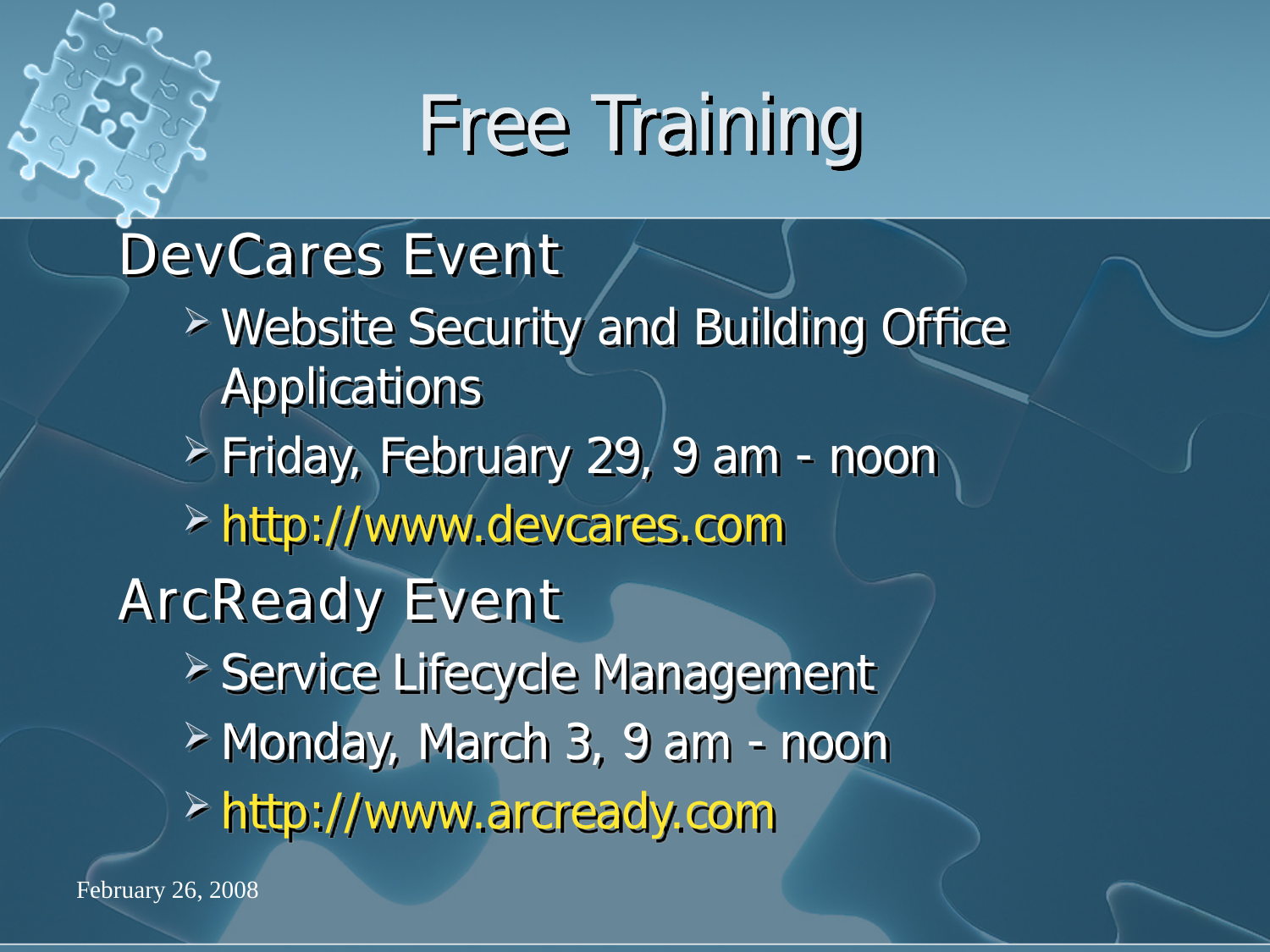

# Free Training
DevCares Event
Website Security and Building Office Applications
Friday, February 29, 9 am - noon
http://www.devcares.com
ArcReady Event
Service Lifecycle Management
Monday, March 3, 9 am - noon
http://www.arcready.com

February 26, 2008